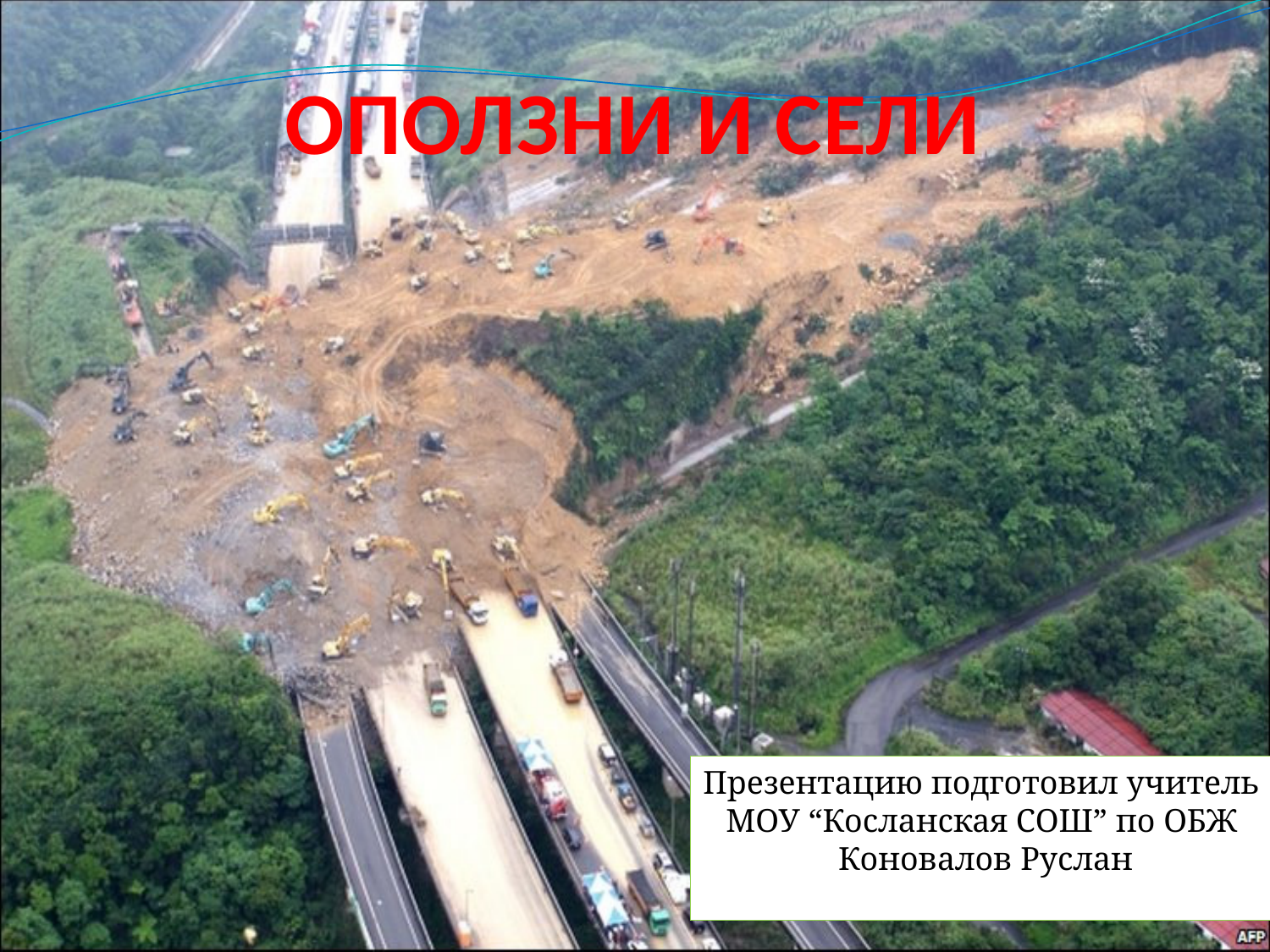

# ОПОЛЗНИ И СЕЛИ
Презентацию подготовил учитель
МОУ “Косланская СОШ” по ОБЖ
Коновалов Руслан